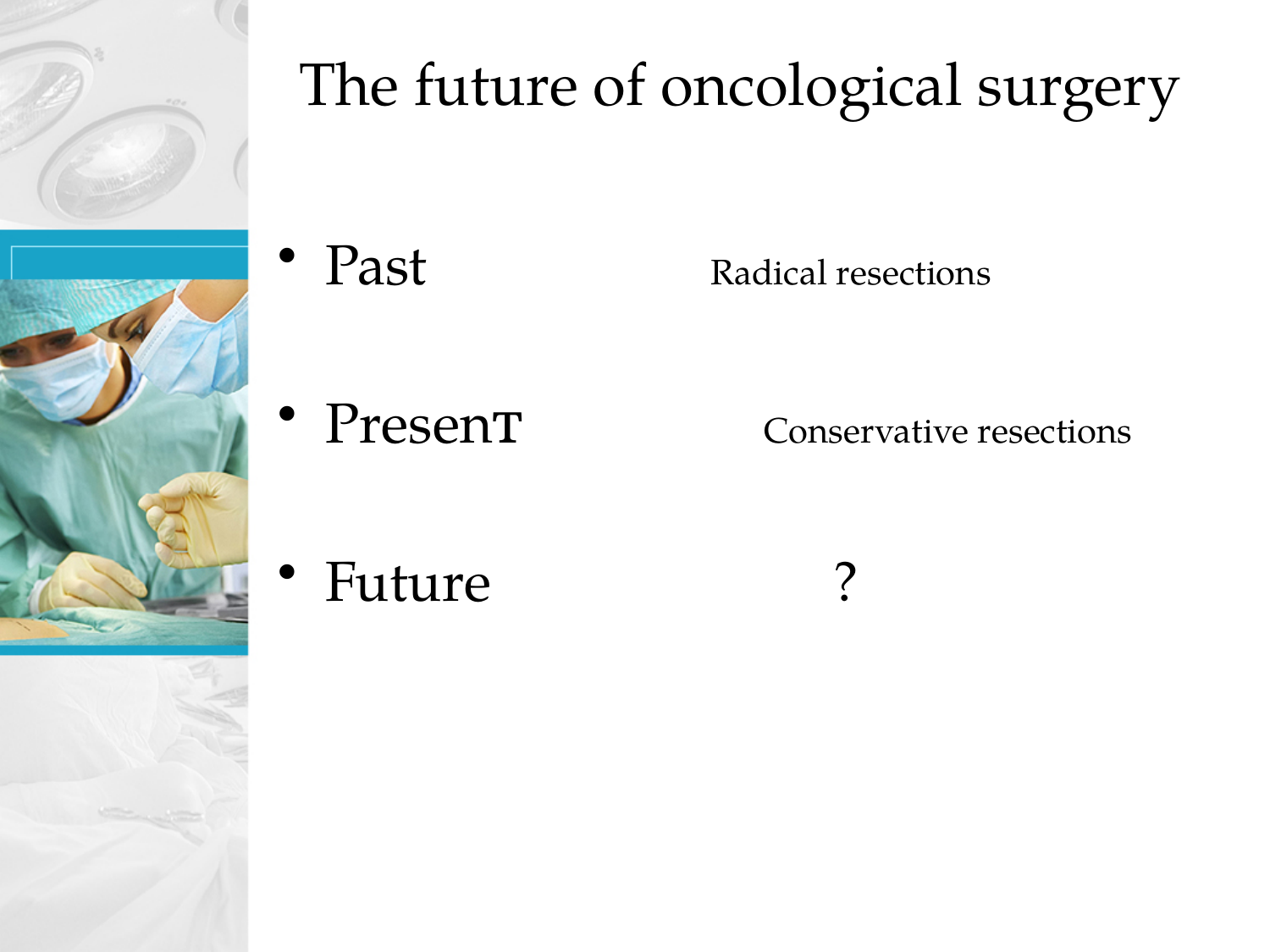

# The future of oncological surgery
Past                    Radical resections

Presenт	             Conservative resections

Future			?